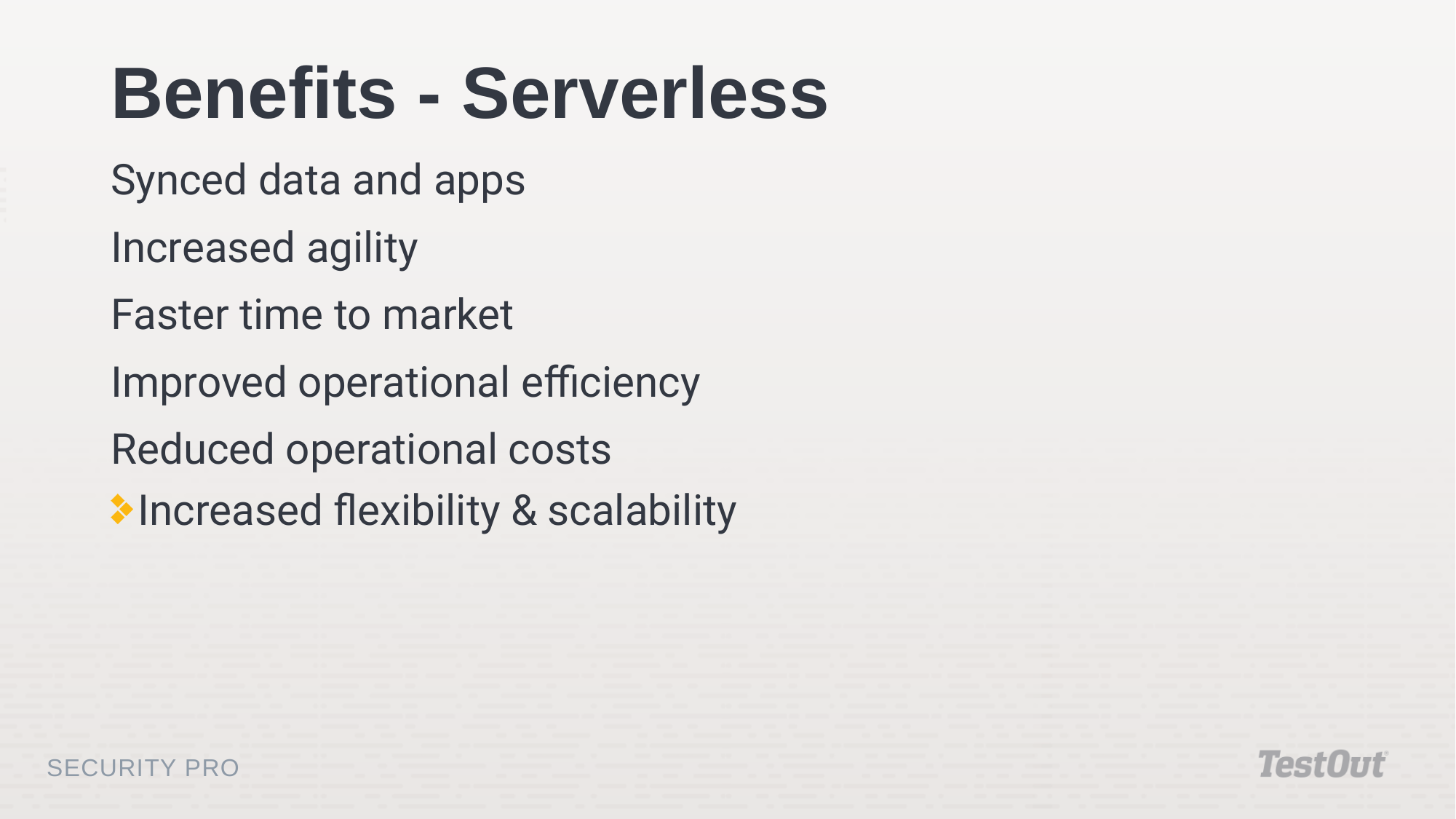

# Benefits - Serverless
Synced data and apps
Increased agility
Faster time to market
Improved operational efficiency
Reduced operational costs
Increased flexibility & scalability
Security Pro